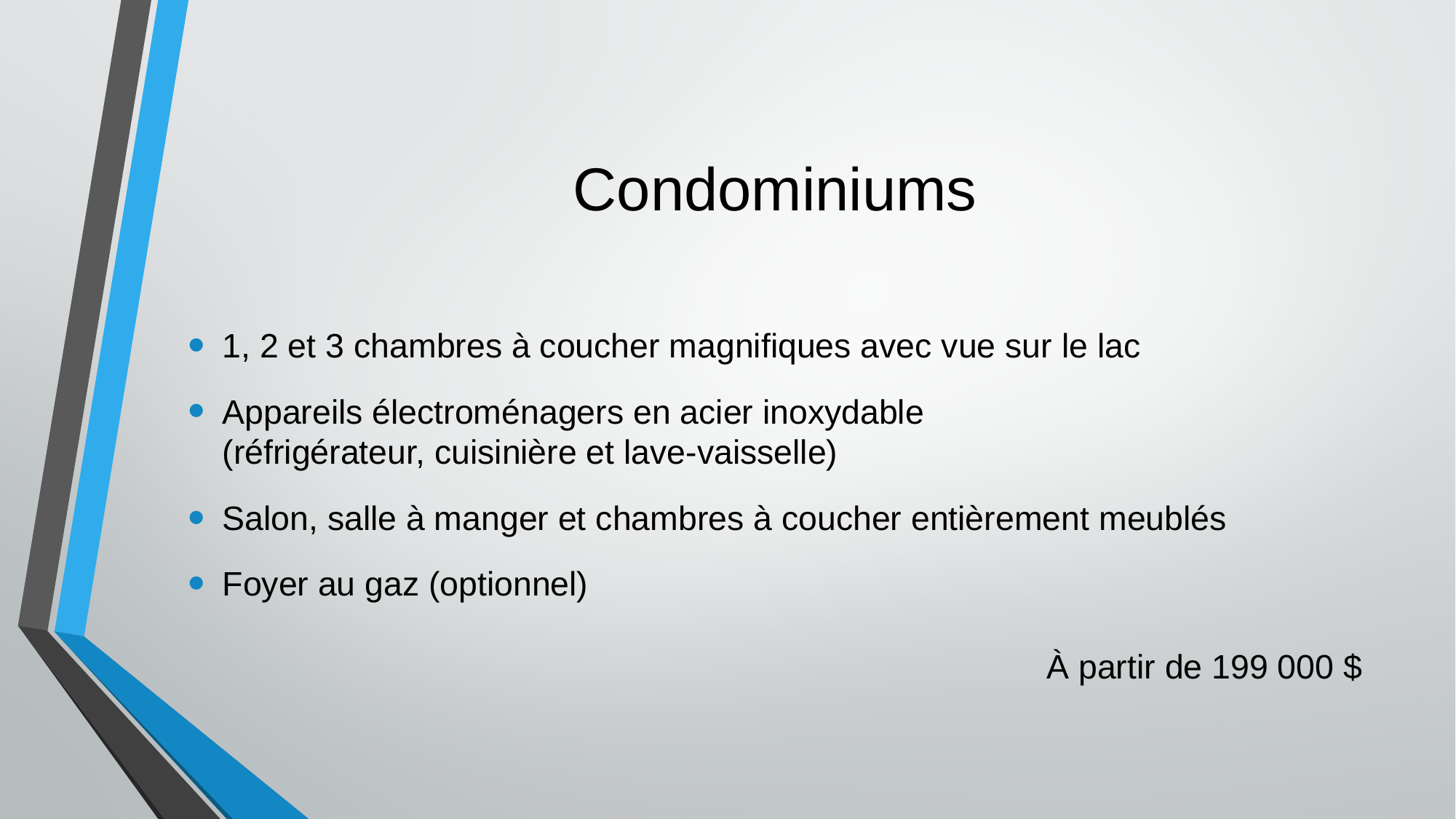

# Condominiums
1, 2 et 3 chambres à coucher magnifiques avec vue sur le lac
Appareils électroménagers en acier inoxydable
(réfrigérateur, cuisinière et lave-vaisselle)
Salon, salle à manger et chambres à coucher entièrement meublés
Foyer au gaz (optionnel)
À partir de 199 000 $